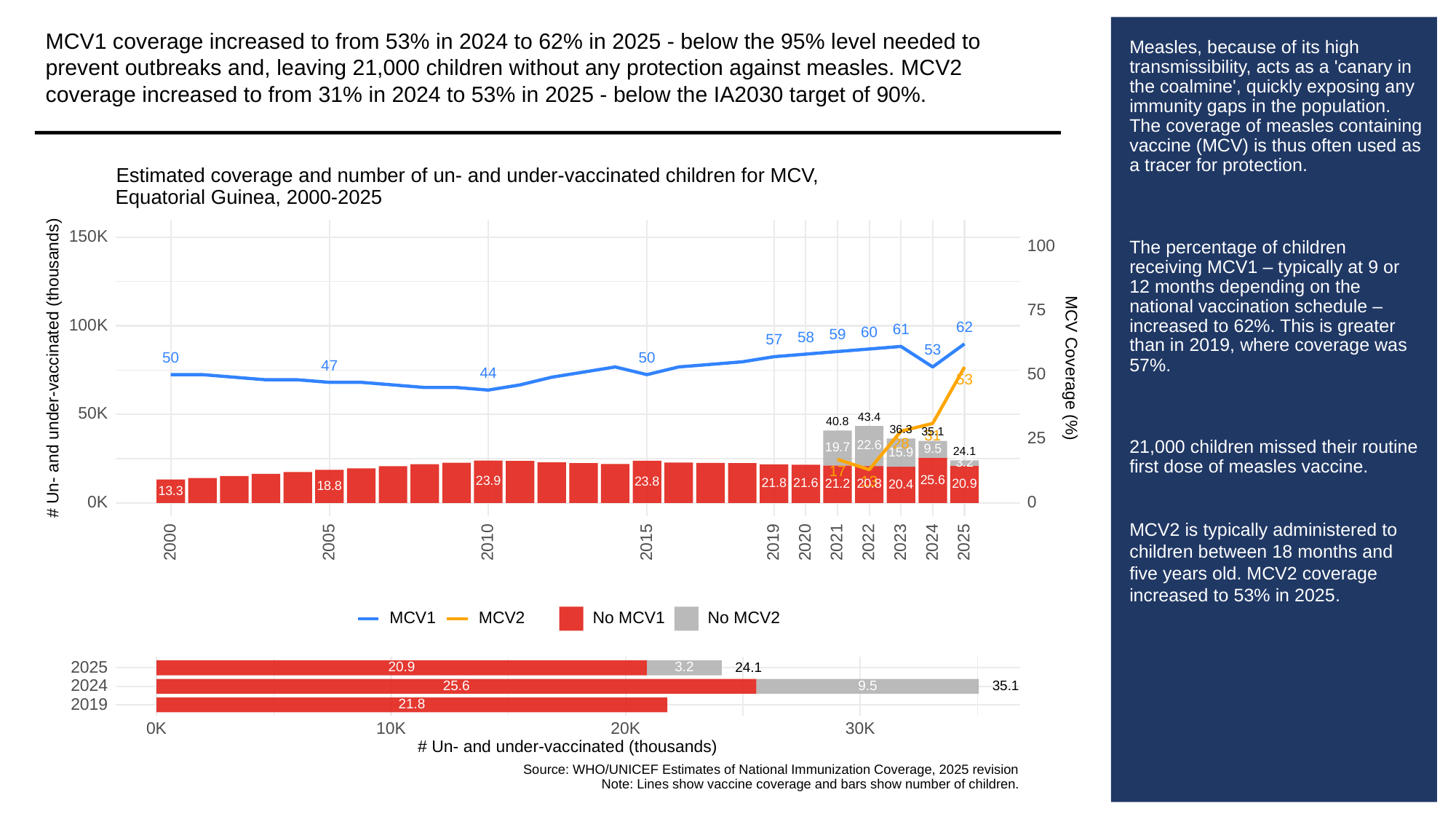

MCV1 coverage increased to from 53% in 2024 to 62% in 2025 - below the 95% level needed to prevent outbreaks and, leaving 21,000 children without any protection against measles. MCV2 coverage increased to from 31% in 2024 to 53% in 2025 - below the IA2030 target of 90%.
# Measles, because of its high transmissibility, acts as a 'canary in the coalmine', quickly exposing any immunity gaps in the population. The coverage of measles containing vaccine (MCV) is thus often used as a tracer for protection.

The percentage of children receiving MCV1 – typically at 9 or 12 months depending on the national vaccination schedule – increased to 62%. This is greater than in 2019, where coverage was 57%.

21,000 children missed their routine first dose of measles vaccine.

MCV2 is typically administered to children between 18 months and five years old. MCV2 coverage increased to 53% in 2025.

Estimated coverage and number of un- and under-vaccinated children for MCV,
Equatorial Guinea, 2000-2025

150K

100

75
100K
62
61

60
59
58
57

53
50
50
# Un- and under-vaccinated (thousands)
MCV Coverage (%)
47

44
50

53
50K
43.4

40.8
36.3

35.1

31
25
28

22.6
19.7
9.5
24.1
15.9

3.2

17

25.6

23.9
13
23.8

21.8
21.6

21.2
20.9
20.8
20.4
18.8
13.3
0K
0

2023
2000
2005
2010
2015
2019
2020
2021
2022
2024
2025

MCV1
MCV2
No MCV1
No MCV2

2025
3.2
20.9
24.1

2024
35.1
25.6
9.5

2019
21.8

30K
0K
10K
20K
# Un- and under-vaccinated (thousands)
Source: WHO/UNICEF Estimates of National Immunization Coverage, 2025 revision
Note: Lines show vaccine coverage and bars show number of children.